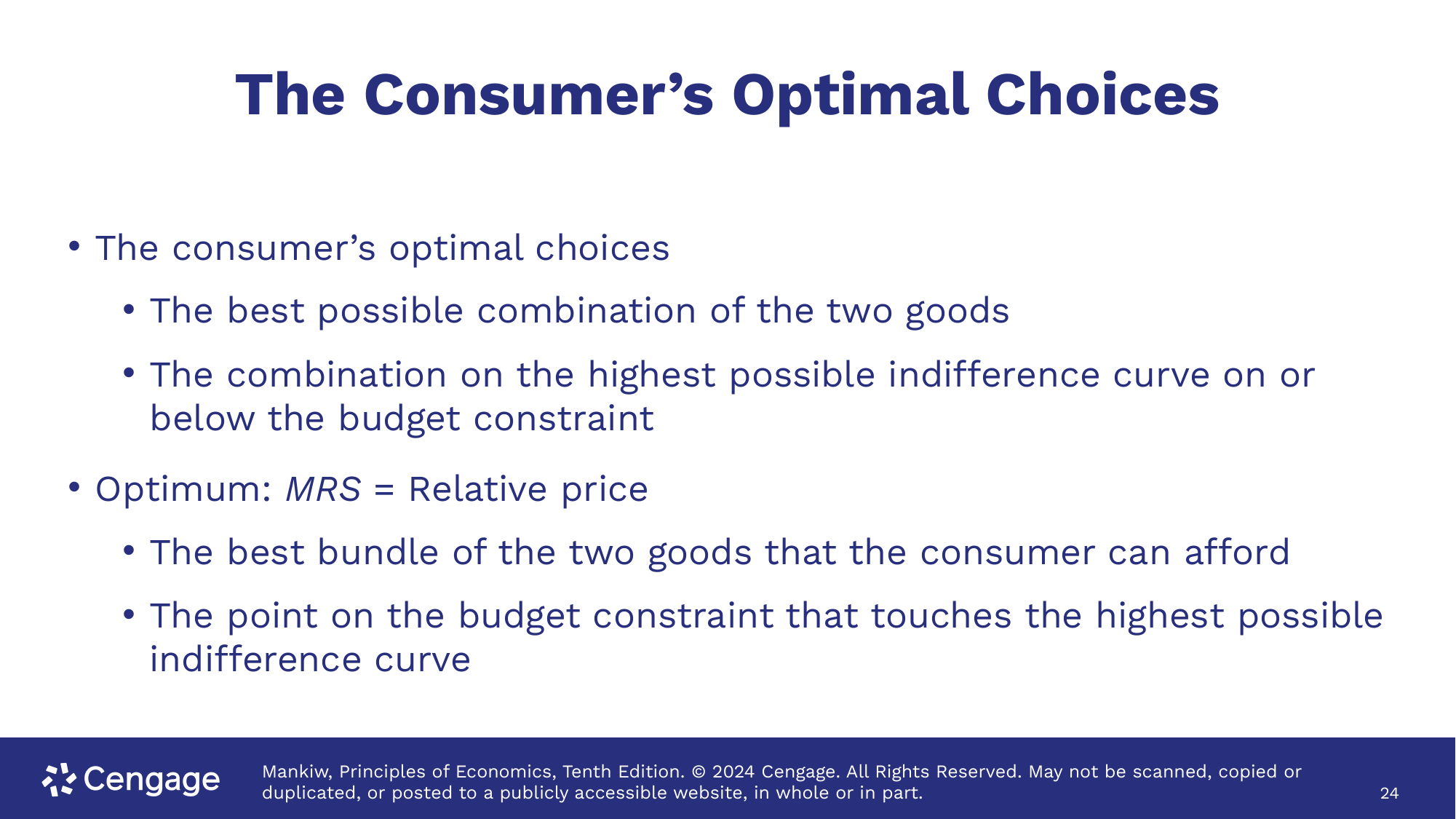

# The Consumer’s Optimal Choices
The consumer’s optimal choices
The best possible combination of the two goods
The combination on the highest possible indifference curve on or below the budget constraint
Optimum: MRS = Relative price
The best bundle of the two goods that the consumer can afford
The point on the budget constraint that touches the highest possible indifference curve